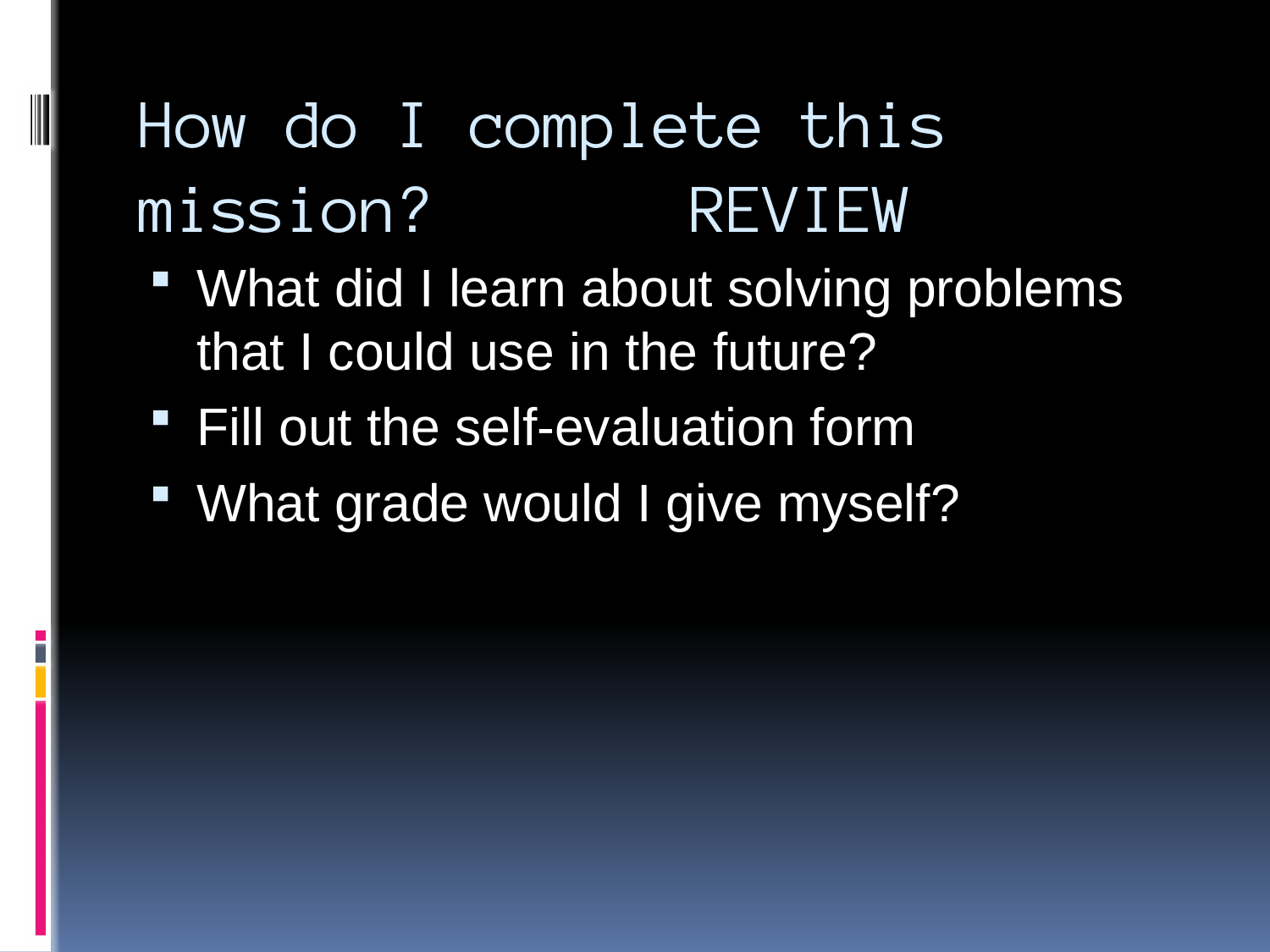

# How do I complete this mission?       REVIEW
What did I learn about solving problems that I could use in the future?
Fill out the self-evaluation form
What grade would I give myself?